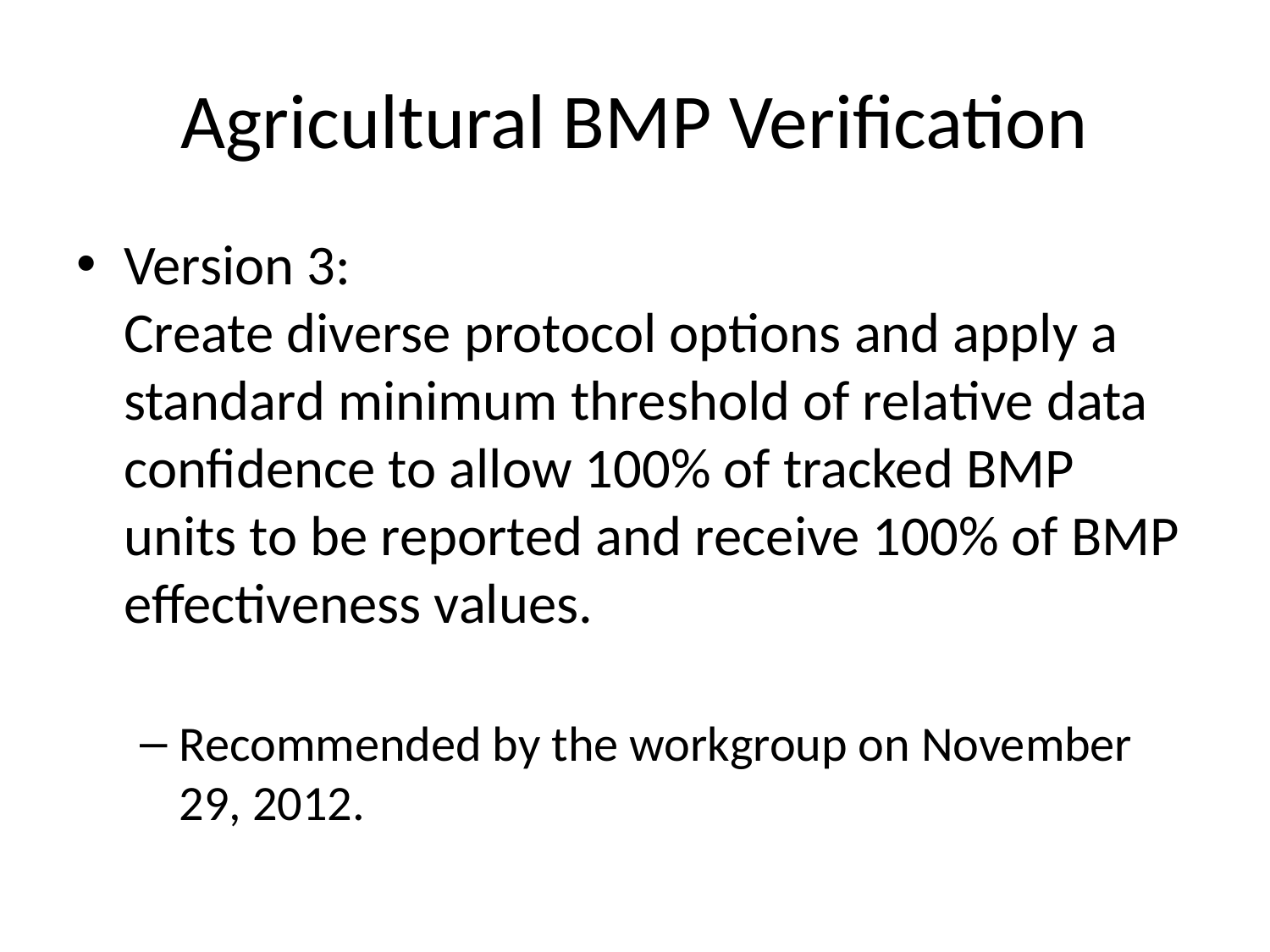

# Agricultural BMP Verification
Version 3:
Create diverse protocol options and apply a standard minimum threshold of relative data confidence to allow 100% of tracked BMP units to be reported and receive 100% of BMP effectiveness values.
Recommended by the workgroup on November 29, 2012.